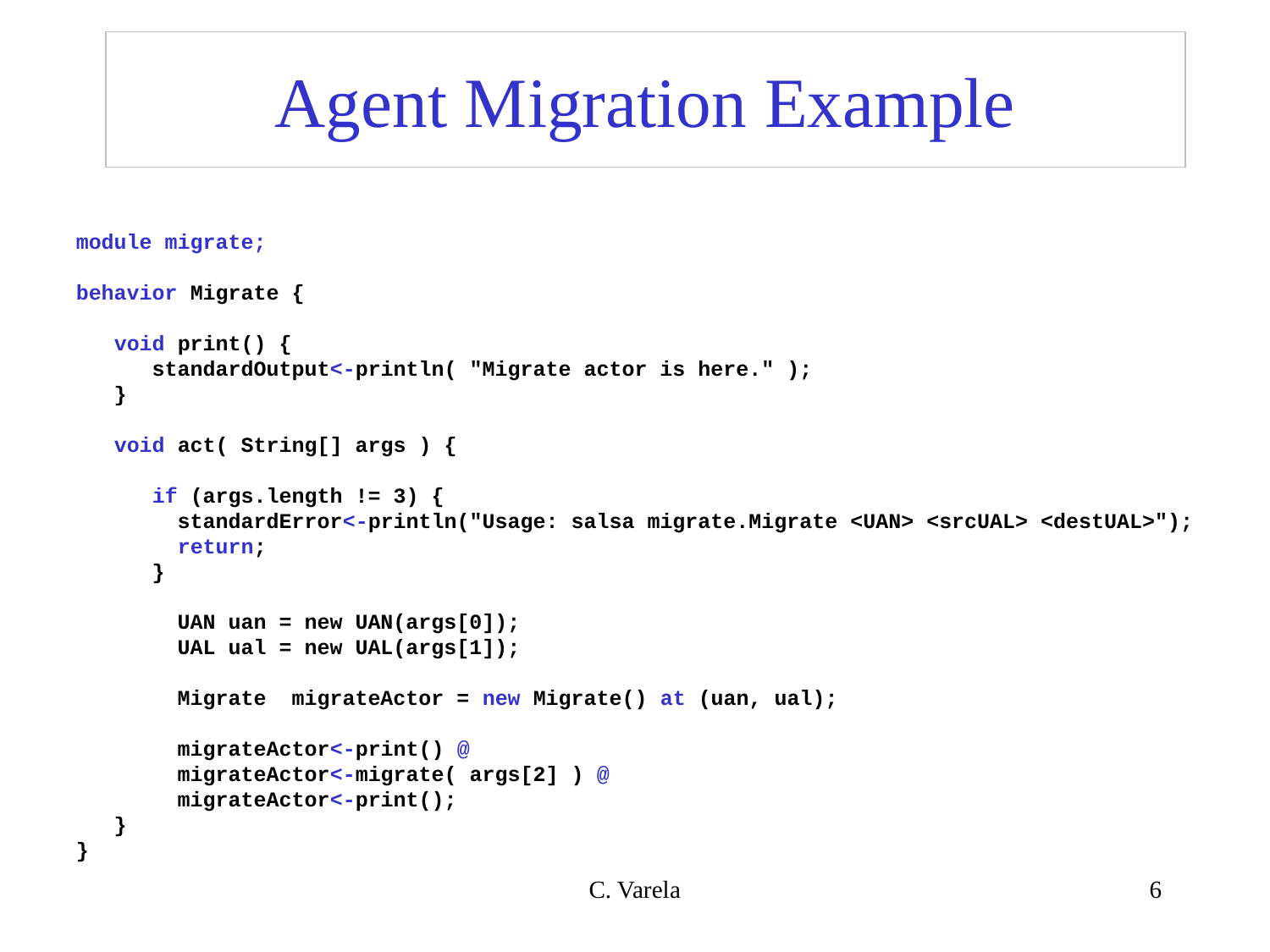

# Agent Migration Example
module migrate;

behavior Migrate {
   void print() {
      standardOutput<-println( "Migrate actor is here." );
   }
   void act( String[] args ) {
      if (args.length != 3) {
        standardError<-println("Usage: salsa migrate.Migrate <UAN> <srcUAL> <destUAL>");
        return;
      }
        UAN uan = new UAN(args[0]);
        UAL ual = new UAL(args[1]);
        Migrate  migrateActor = new Migrate() at (uan, ual);
        migrateActor<-print() @
        migrateActor<-migrate( args[2] ) @
        migrateActor<-print();
   }
}
C. Varela
6